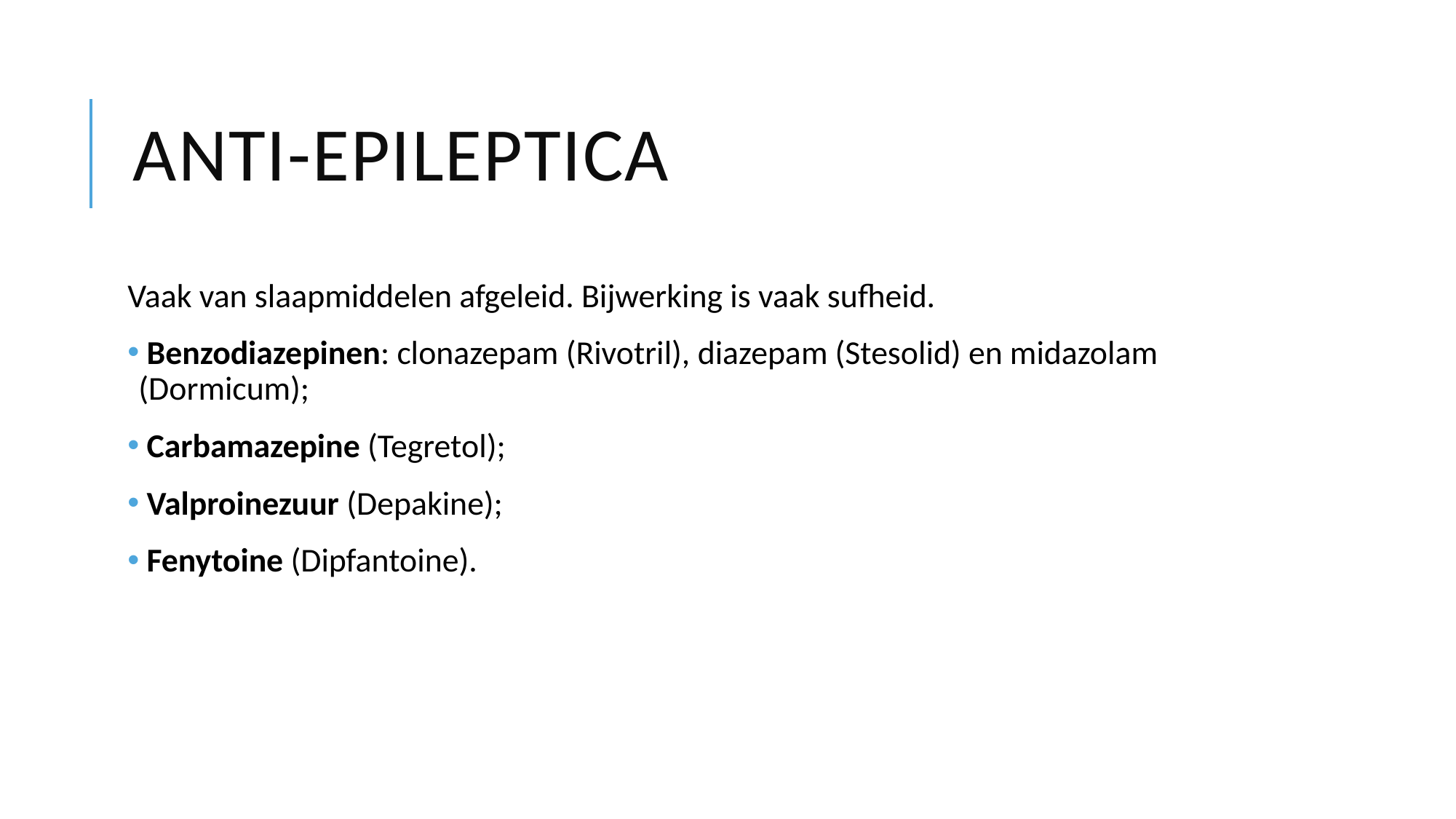

# Anti-epileptica
Vaak van slaapmiddelen afgeleid. Bijwerking is vaak sufheid.
 Benzodiazepinen: clonazepam (Rivotril), diazepam (Stesolid) en midazolam (Dormicum);
 Carbamazepine (Tegretol);
 Valproinezuur (Depakine);
 Fenytoine (Dipfantoine).